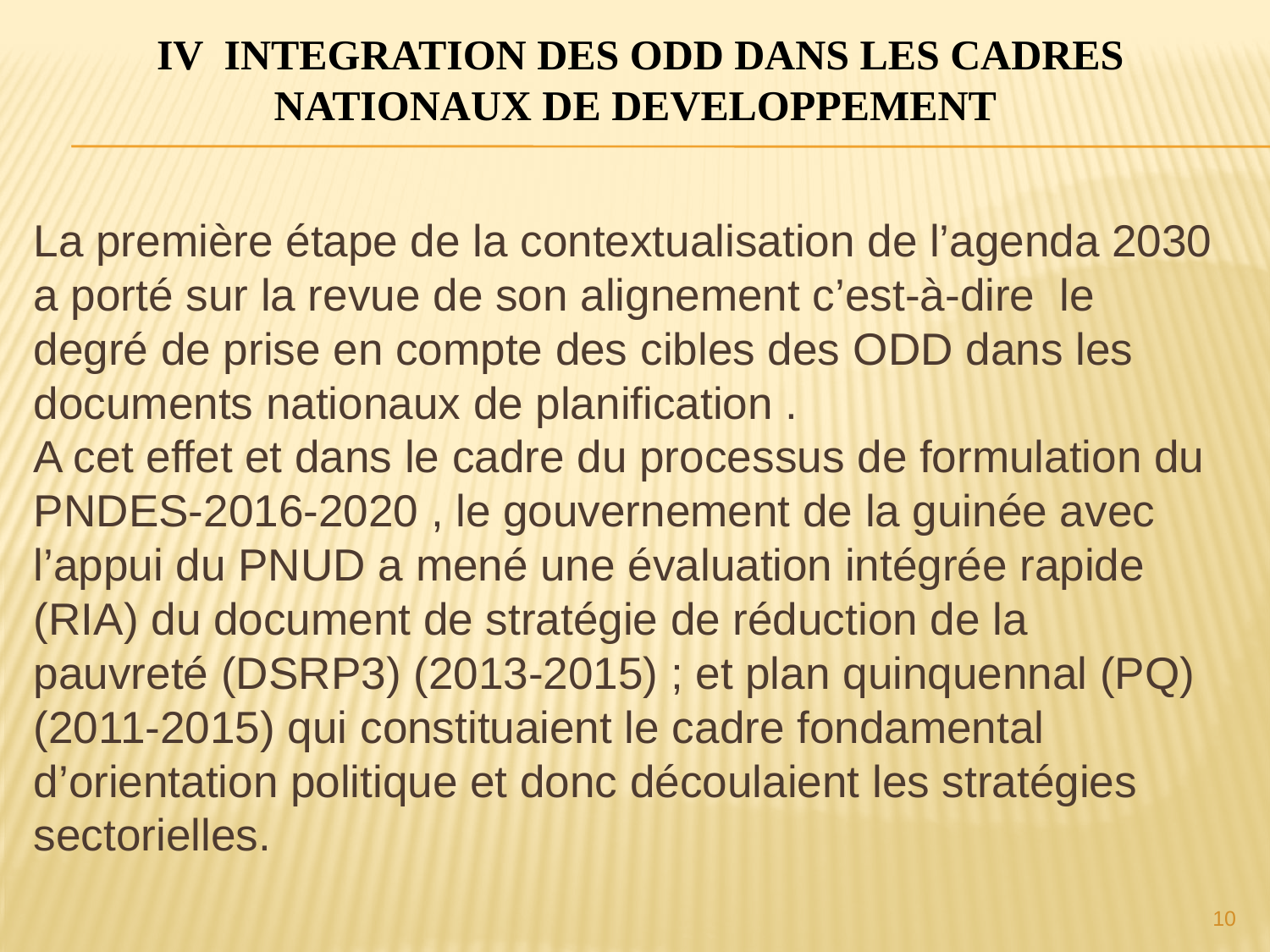

IV  INTEGRATION DES ODD DANS LES CADRES NATIONAUX DE DEVELOPPEMENT

# La première étape de la contextualisation de l’agenda 2030 a porté sur la revue de son alignement c’est-à-dire  le degré de prise en compte des cibles des ODD dans les documents nationaux de planification . A cet effet et dans le cadre du processus de formulation du PNDES-2016-2020 , le gouvernement de la guinée avec l’appui du PNUD a mené une évaluation intégrée rapide (RIA) du document de stratégie de réduction de la pauvreté (DSRP3) (2013-2015) ; et plan quinquennal (PQ) (2011-2015) qui constituaient le cadre fondamental d’orientation politique et donc découlaient les stratégies sectorielles.

10